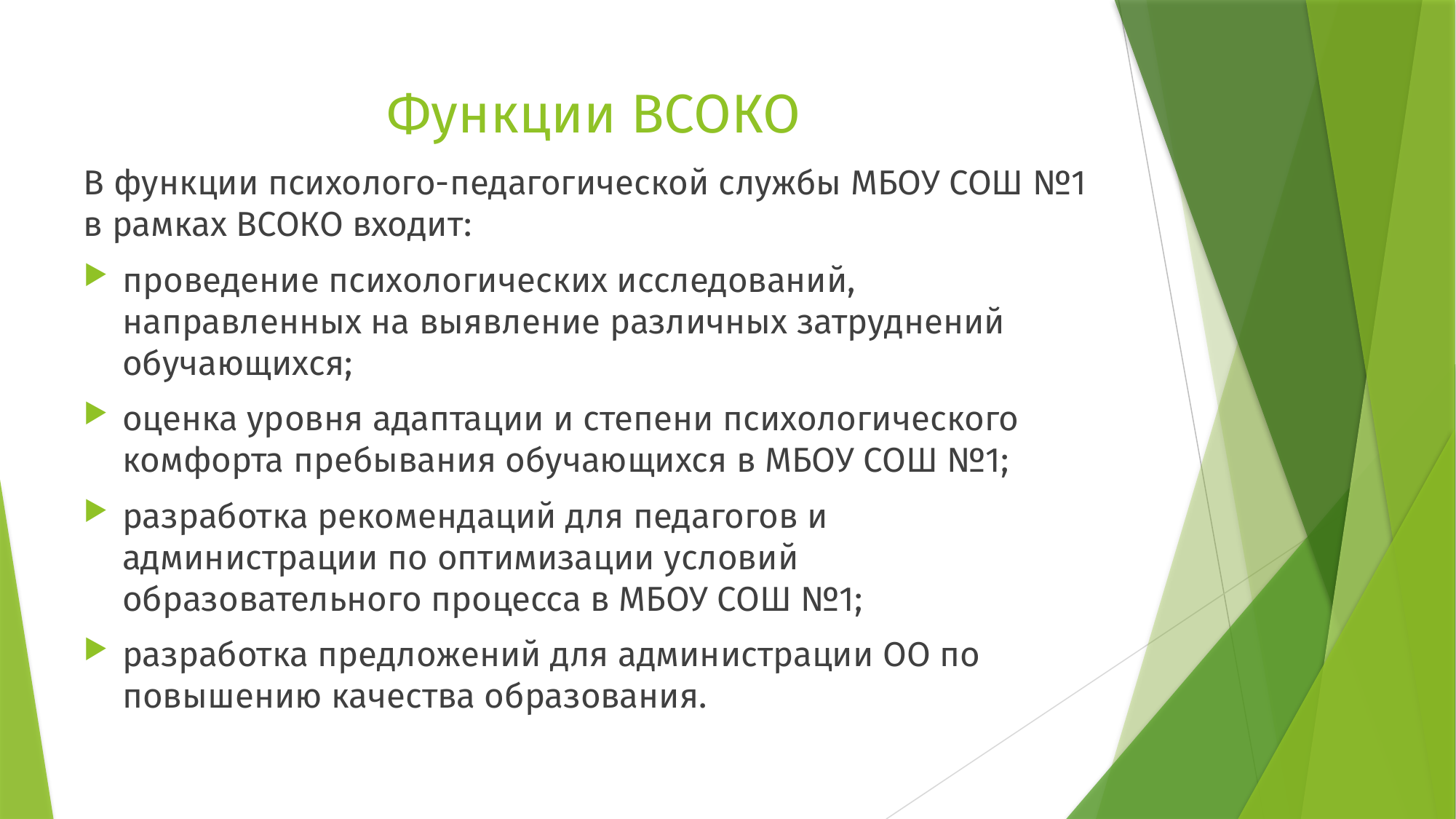

# Функции ВСОКО
В функции психолого-педагогической службы МБОУ СОШ №1 в рамках ВСОКО входит:
проведение психологических исследований, направленных на выявление различных затруднений обучающихся;
оценка уровня адаптации и степени психологического комфорта пребывания обучающихся в МБОУ СОШ №1;
разработка рекомендаций для педагогов и администрации по оптимизации условий образовательного процесса в МБОУ СОШ №1;
разработка предложений для администрации ОО по повышению качества образования.